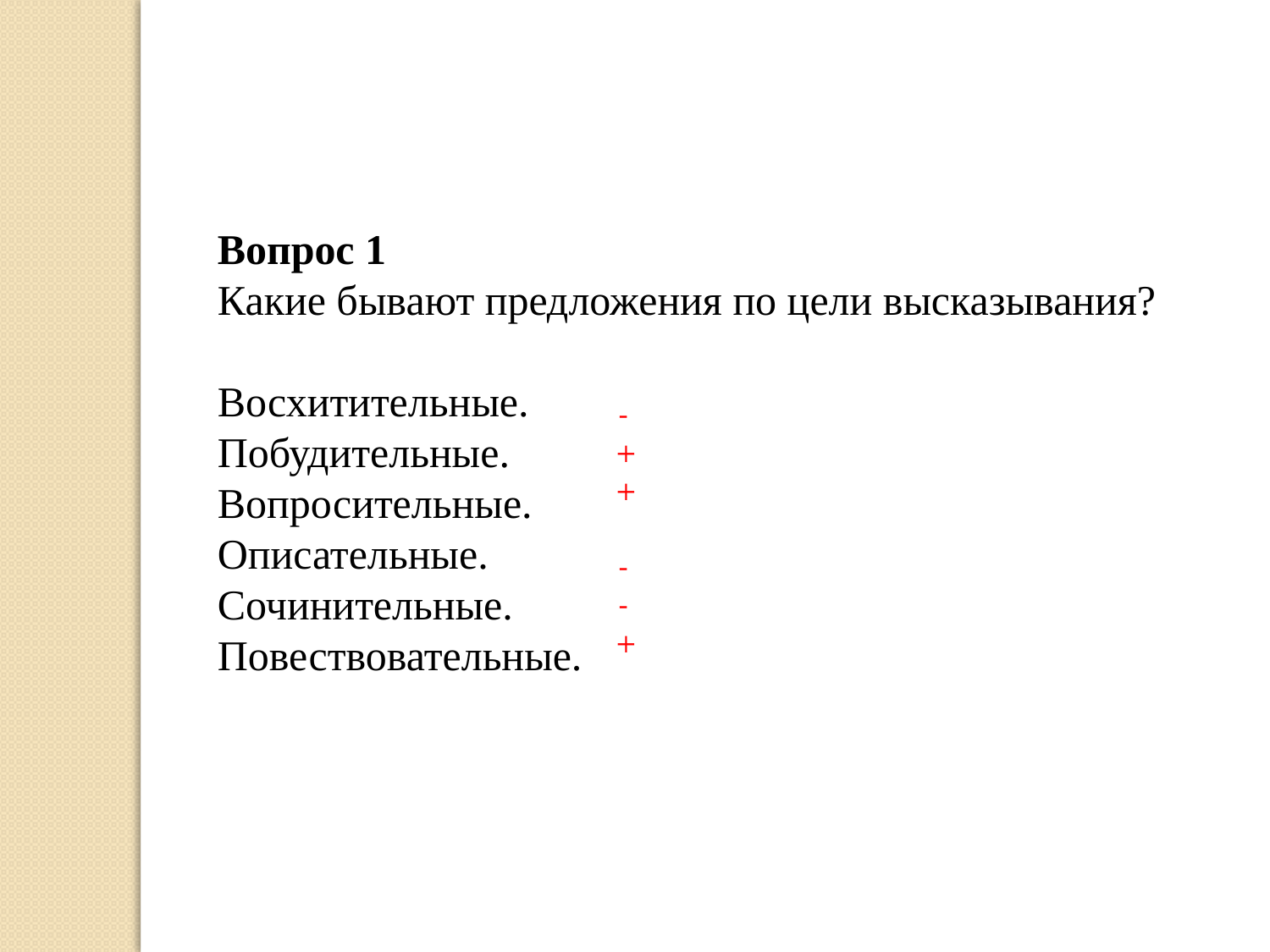

Вопрос 1
Какие бывают предложения по цели высказывания?

Восхитительные.
Побудительные.
Вопросительные.
Описательные.
Сочинительные.
Повествовательные.
-
+
+

-
-
+